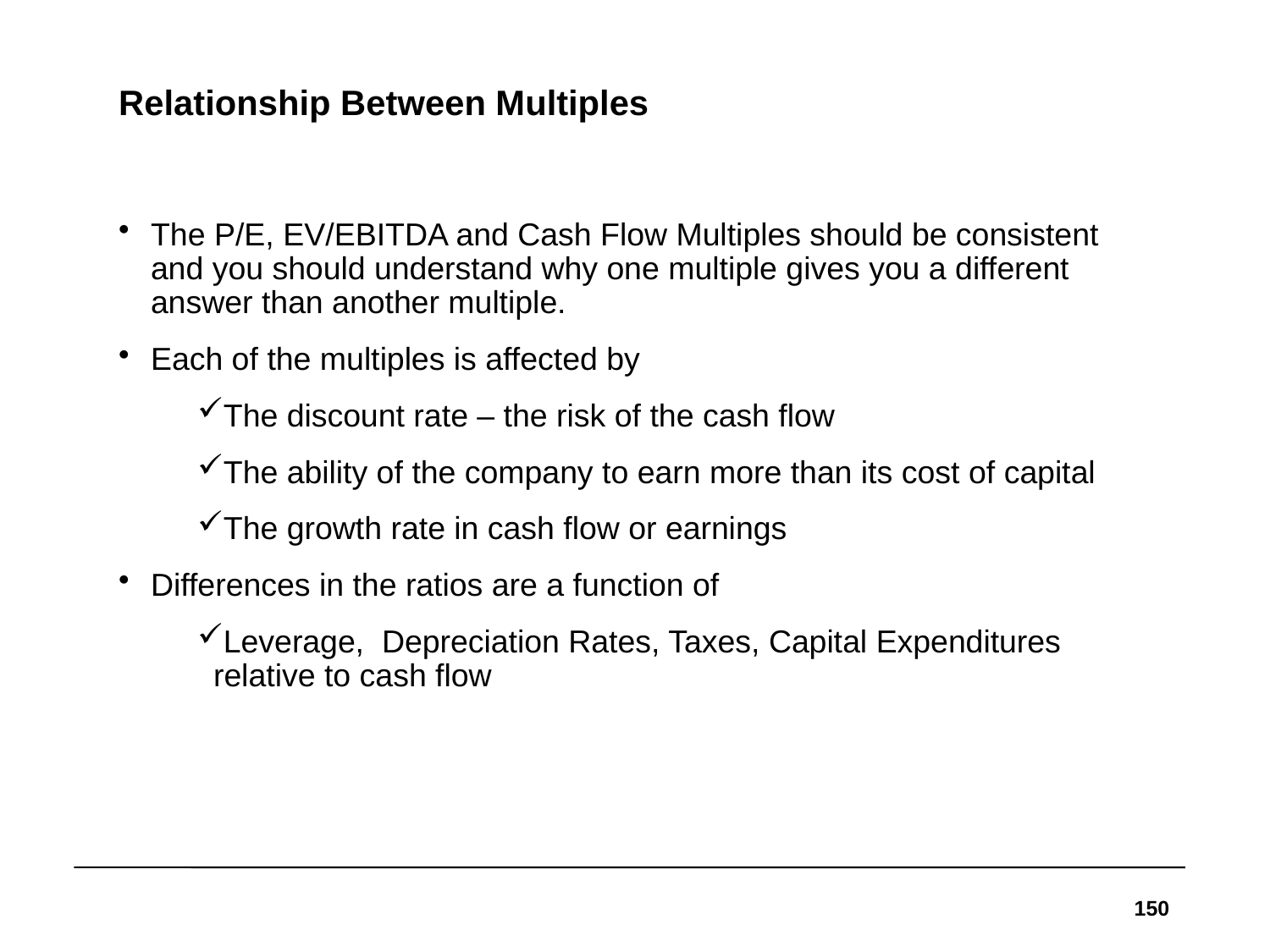

# Relationship Between Multiples
The P/E, EV/EBITDA and Cash Flow Multiples should be consistent and you should understand why one multiple gives you a different answer than another multiple.
Each of the multiples is affected by
The discount rate – the risk of the cash flow
The ability of the company to earn more than its cost of capital
The growth rate in cash flow or earnings
Differences in the ratios are a function of
Leverage,  Depreciation Rates, Taxes, Capital Expenditures relative to cash flow